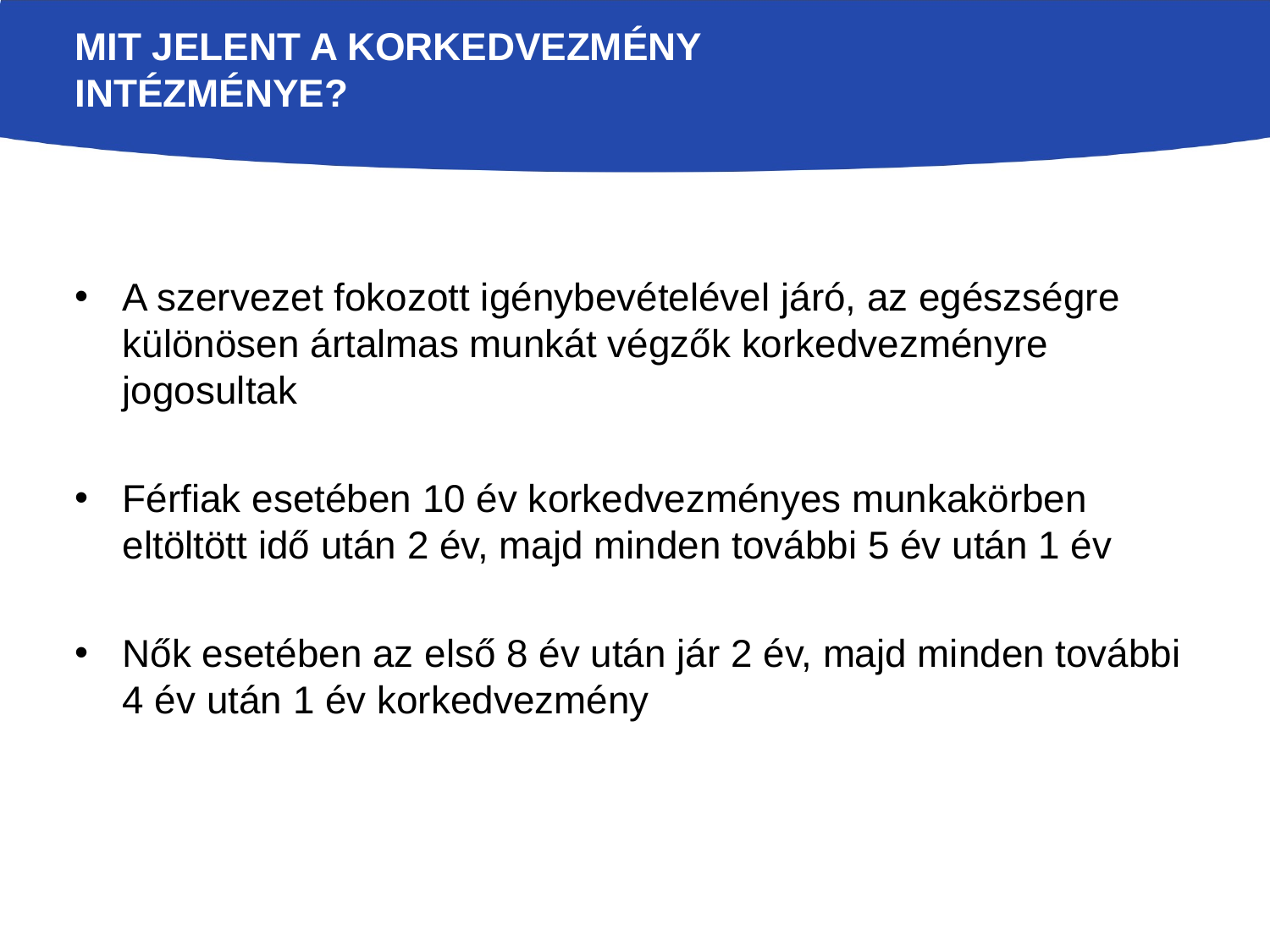

# Mit jelent a korkedvezmény intézménye?
A szervezet fokozott igénybevételével járó, az egészségre különösen ártalmas munkát végzők korkedvezményre jogosultak

Férfiak esetében 10 év korkedvezményes munkakörben eltöltött idő után 2 év, majd minden további 5 év után 1 év

Nők esetében az első 8 év után jár 2 év, majd minden további 4 év után 1 év korkedvezmény